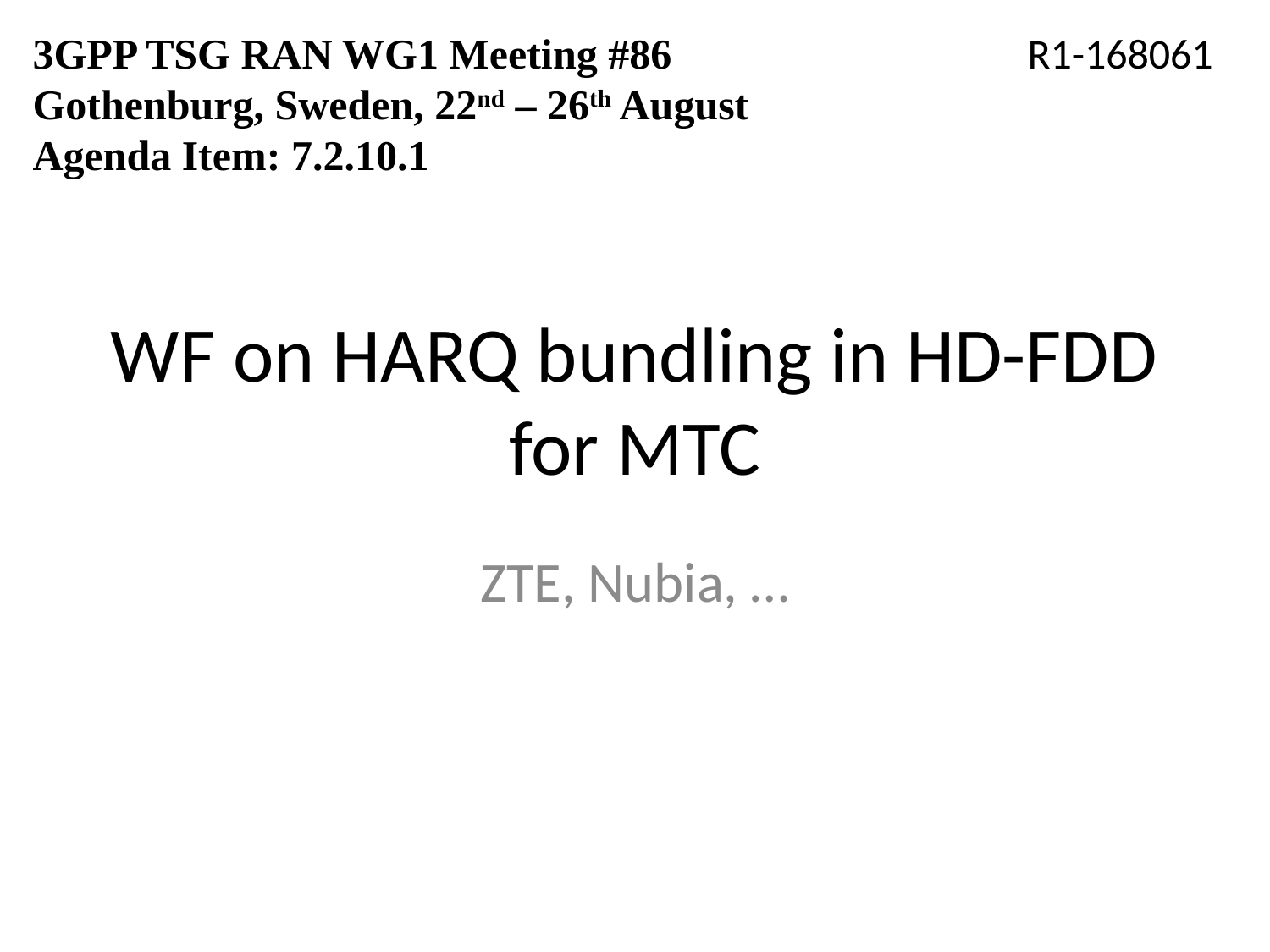

3GPP TSG RAN WG1 Meeting #86		          R1-168061
Gothenburg, Sweden, 22nd – 26th August
Agenda Item: 7.2.10.1

# WF on HARQ bundling in HD-FDD for MTC
ZTE, Nubia, …